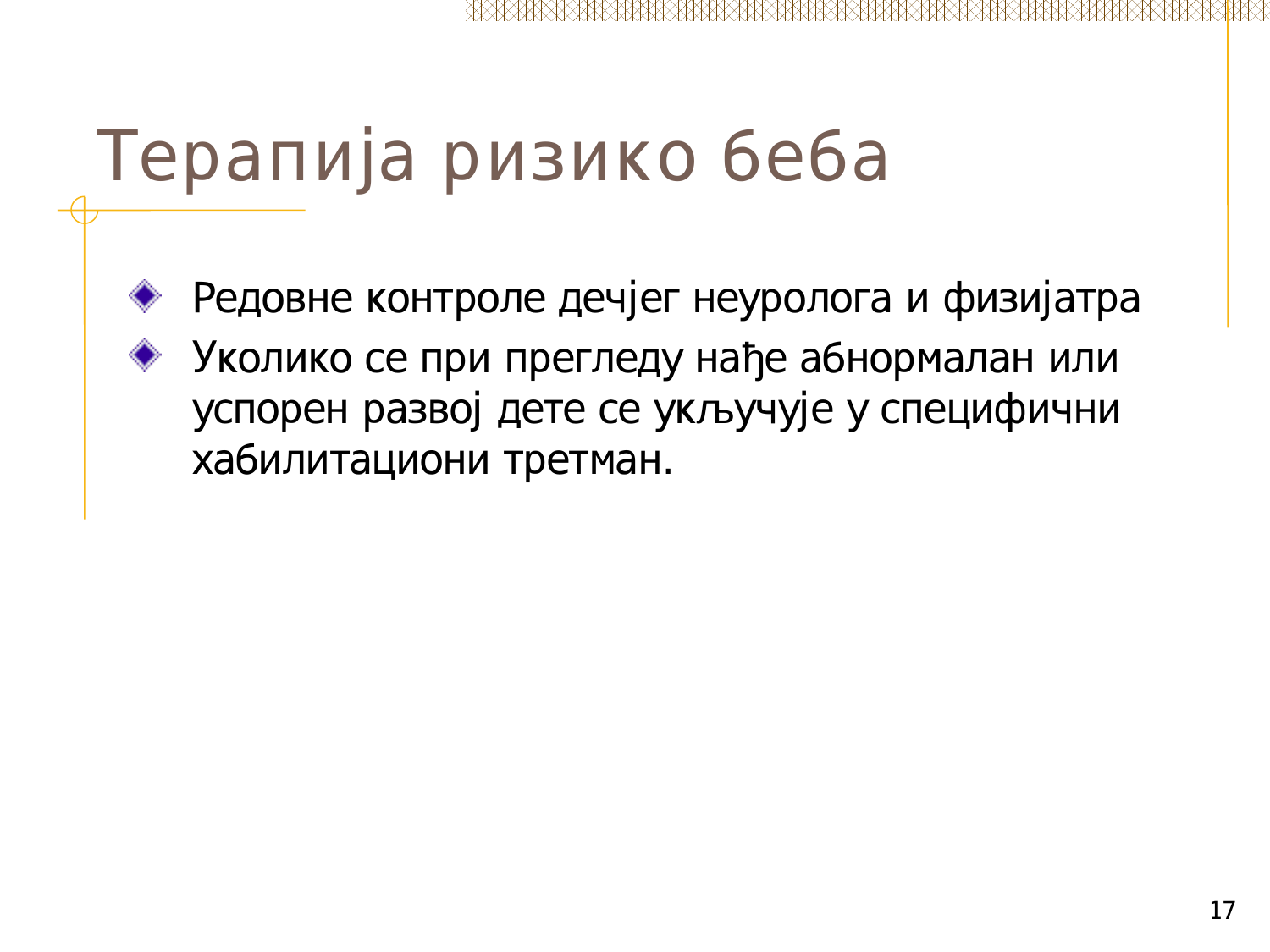

# Терапија ризико беба
Редовне контроле дечјег неуролога и физијатра
Уколико се при прегледу нађе абнормалан или успорен развој дете се укључује у специфични хабилитациони третман.
17